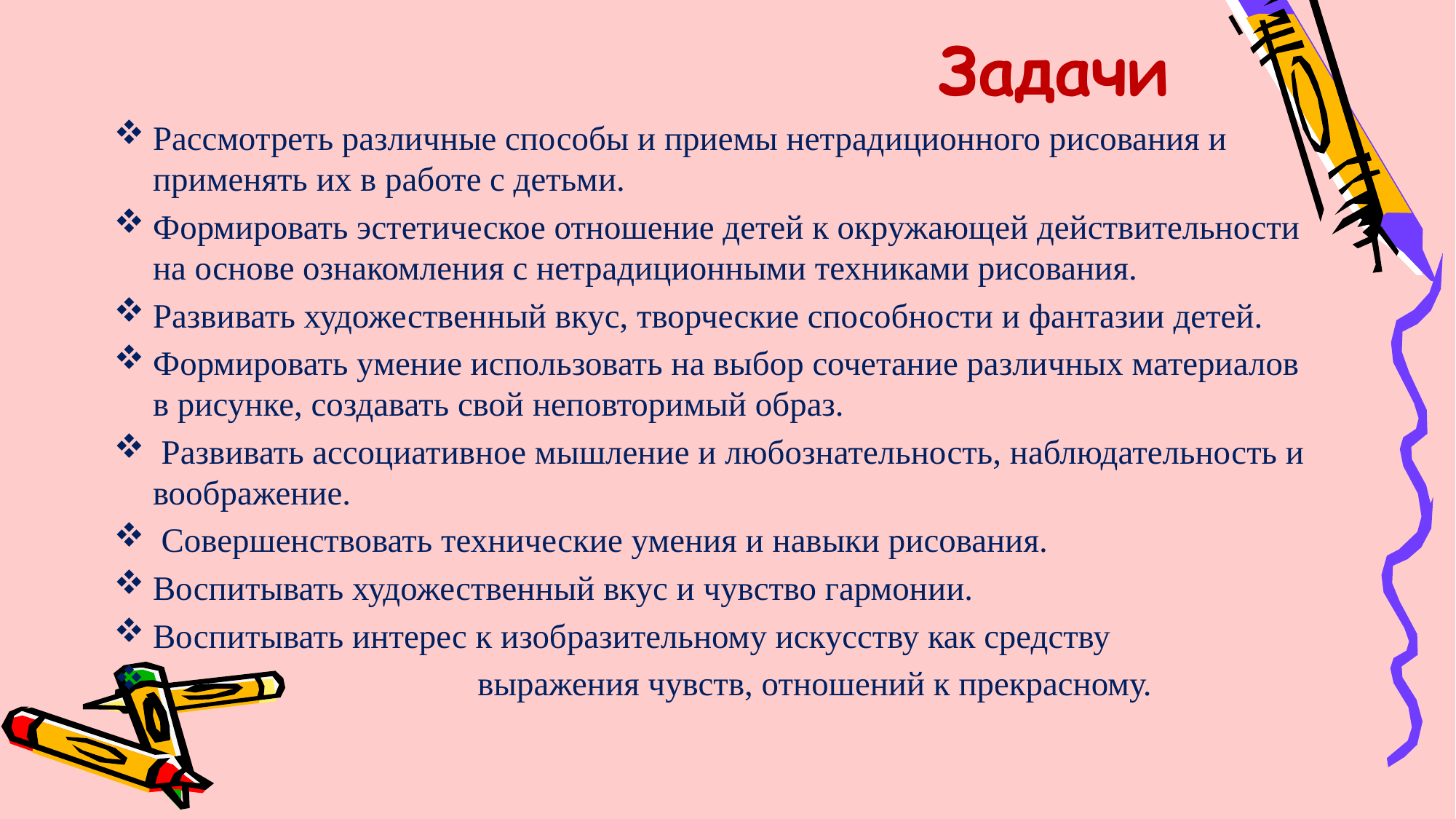

# Задачи

Рассмотреть различные способы и приемы нетрадиционного рисования и применять их в работе с детьми.
Формировать эстетическое отношение детей к окружающей действительности на основе ознакомления с нетрадиционными техниками рисования.
Развивать художественный вкус, творческие способности и фантазии детей.
Формировать умение использовать на выбор сочетание различных материалов в рисунке, создавать свой неповторимый образ.
 Развивать ассоциативное мышление и любознательность, наблюдательность и воображение.
 Совершенствовать технические умения и навыки рисования.
Воспитывать художественный вкус и чувство гармонии.
Воспитывать интерес к изобразительному искусству как средству
                                      выражения чувств, отношений к прекрасному.